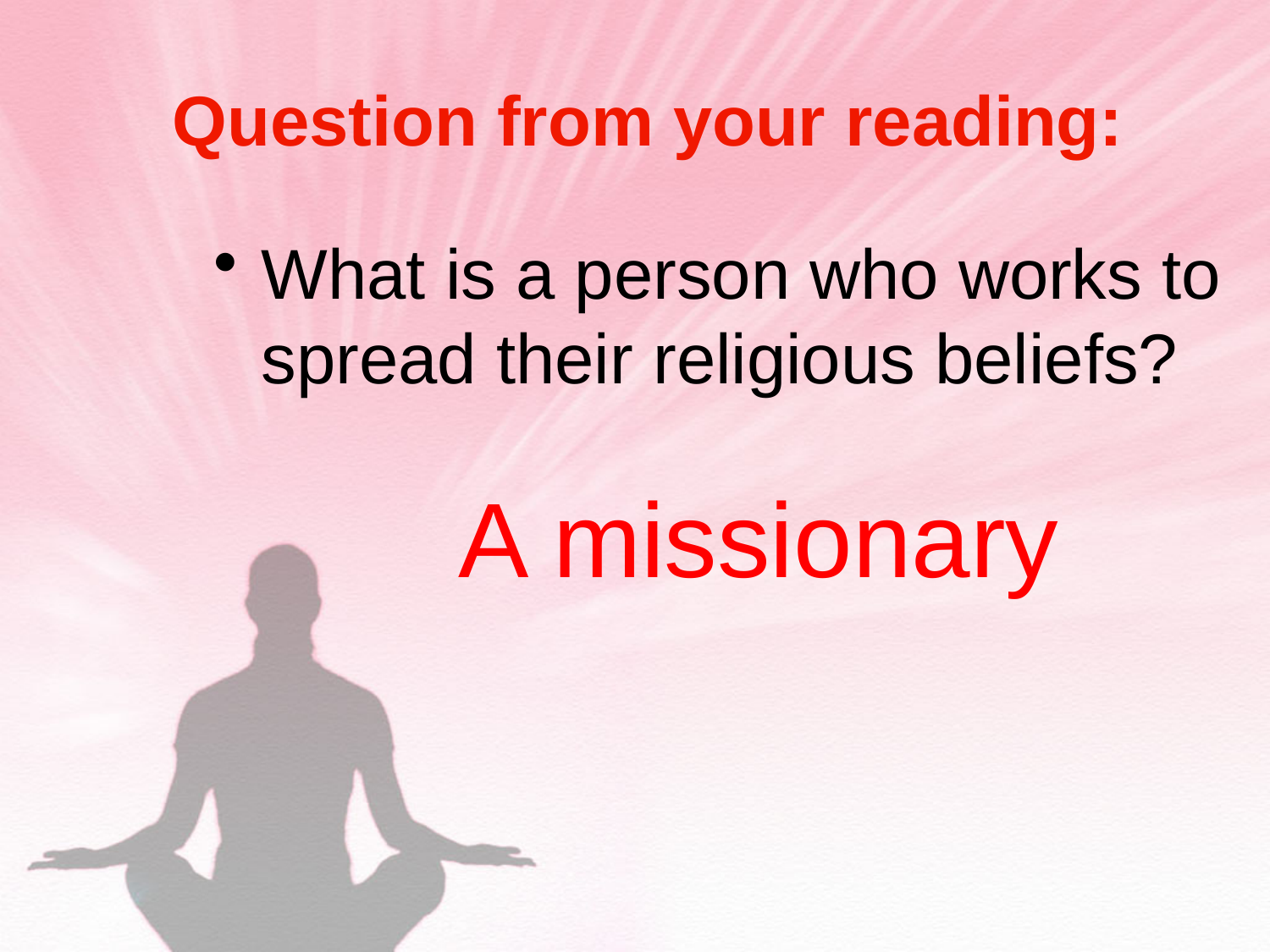

# Question from your reading:
What is a person who works to spread their religious beliefs?
 A missionary